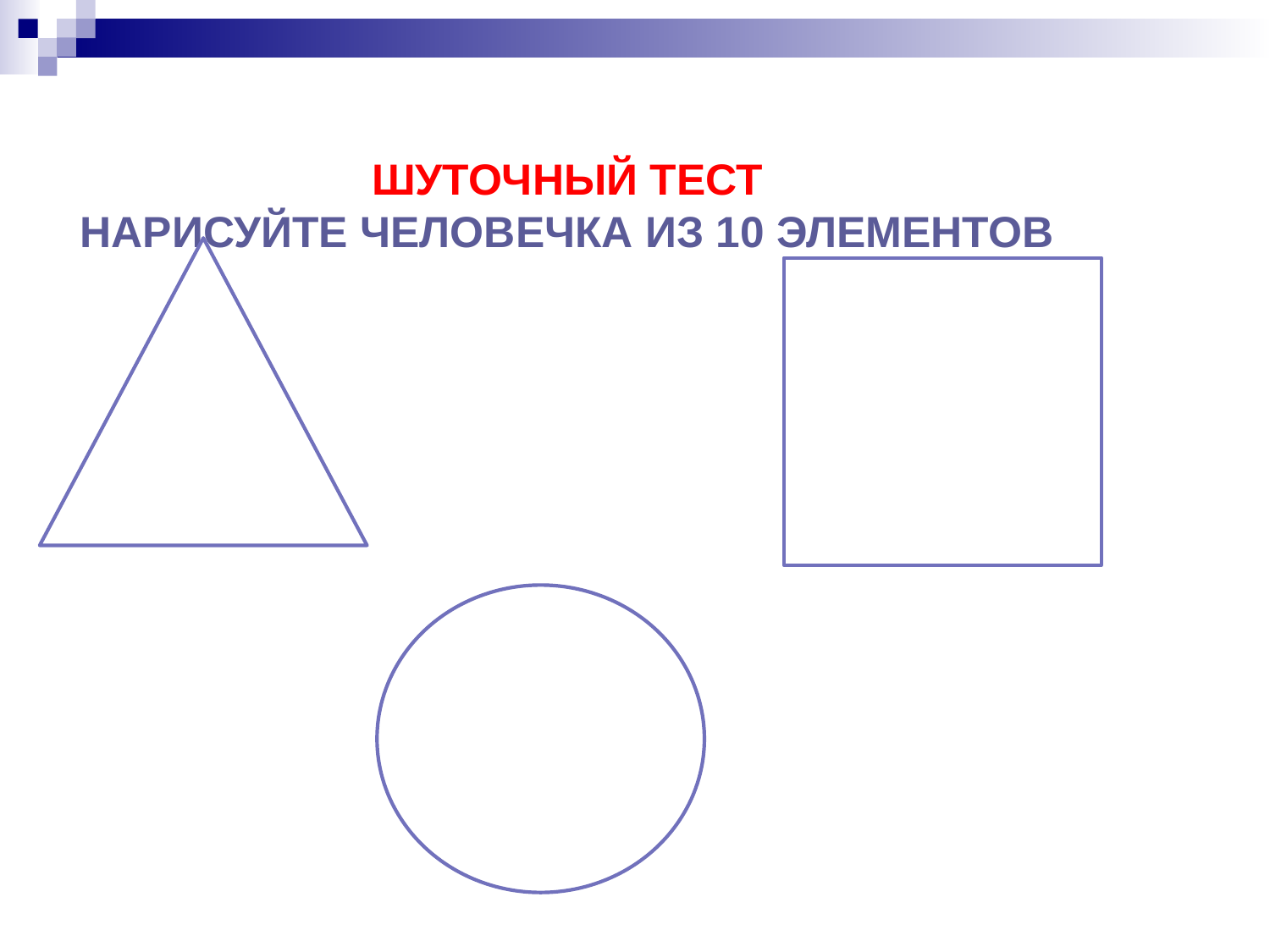

Шуточный тест
Нарисуйте человечка из 10 элементов